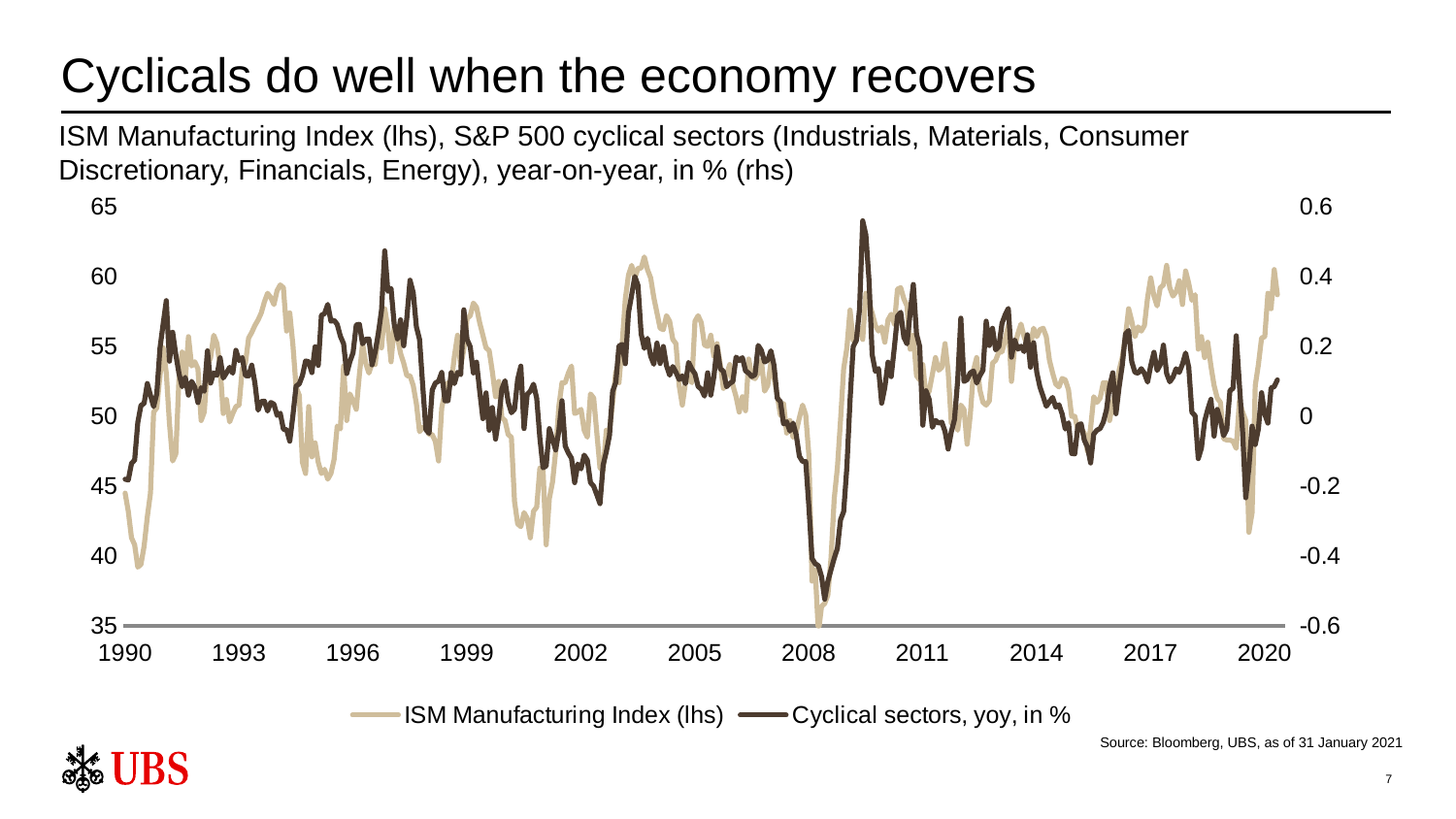

# Cyclicals do well when the economy recovers
ISM Manufacturing Index (lhs), S&P 500 cyclical sectors (Industrials, Materials, Consumer Discretionary, Financials, Energy), year-on-year, in % (rhs)

### Chart

| Category | ISM Manufacturing Index (lhs) | Cyclical sectors, yoy, in % |
|---|---|---|
| 33144 | 44.5 | -0.18013819880019877 |
| 33177 | 43.2 | -0.18239874857045224 |
| 33207 | 41.3 | -0.13531361866331781 |
| 33238 | 40.8 | -0.12522095956376245 |
| 33269 | 39.2 | -0.017665926433795054 |
| 33297 | 39.4 | 0.031093304828994306 |
| 33326 | 40.7 | 0.03697002917682557 |
| 33358 | 42.8 | 0.09375527614426726 |
| 33389 | 44.5 | 0.059996829121349515 |
| 33417 | 50.3 | 0.027878607403187594 |
| 33450 | 50.6 | 0.06475521049210875 |
| 33480 | 52.9 | 0.1949907037072447 |
| 33511 | 54.9 | 0.263948095172841 |
| 33542 | 53.1 | 0.3311319544328075 |
| 33571 | 49.5 | 0.15768036737864777 |
| 33603 | 46.8 | 0.24059007589038717 |
| 33634 | 47.3 | 0.17634341413951615 |
| 33662 | 52.7 | 0.1231478457473687 |
| 33694 | 54.6 | 0.0846499989652838 |
| 33724 | 52.6 | 0.11138797052425153 |
| 33753 | 55.7 | 0.06067596155687016 |
| 33785 | 53.6 | 0.1000394758752523 |
| 33816 | 53.9 | 0.08362369843771389 |
| 33847 | 53.4 | 0.03946936355197539 |
| 33877 | 49.7 | 0.08173617646383735 |
| 33907 | 50.3 | 0.07155032096947411 |
| 33938 | 53.6 | 0.18745567845612165 |
| 33969 | 54.2 | 0.09500889606965734 |
| 33998 | 55.8 | 0.1241198784712787 |
| 34026 | 55.2 | 0.1173428173009925 |
| 34059 | 53.5 | 0.16757575821815696 |
| 34089 | 50.2 | 0.10968320809160148 |
| 34120 | 51.2 | 0.12407610425833049 |
| 34150 | 49.6 | 0.14015093134943468 |
| 34180 | 50.2 | 0.12326209034986824 |
| 34212 | 50.7 | 0.18891766593048187 |
| 34242 | 50.8 | 0.15974986185201367 |
| 34271 | 53.4 | 0.16809717395063273 |
| 34303 | 53.8 | 0.11644769815226841 |
| 34334 | 55.6 | 0.11575309131547629 |
| 34365 | 56.0 | 0.1463955309780276 |
| 34393 | 56.5 | 0.09507926826490953 |
| 34424 | 56.9 | 0.017429710335995496 |
| 34453 | 57.4 | 0.04231423561341319 |
| 34485 | 58.2 | 0.04318570983263914 |
| 34515 | 58.8 | 0.015134152986969962 |
| 34544 | 58.5 | 0.03955076378028499 |
| 34577 | 58.0 | 0.03460235428339975 |
| 34607 | 59.0 | 0.0025413952351323044 |
| 34638 | 59.4 | 0.00870869022063303 |
| 34668 | 59.2 | -0.036991124084578386 |
| 34698 | 56.1 | -0.03838368452522789 |
| 34730 | 57.4 | -0.07130053558691796 |
| 34758 | 55.1 | 0.002446452190576931 |
| 34789 | 52.1 | 0.08628118457876033 |
| 34817 | 51.5 | 0.09288463527545932 |
| 34850 | 46.7 | 0.11672307772527368 |
| 34880 | 45.9 | 0.15844702979093195 |
| 34911 | 50.7 | 0.15610623232197107 |
| 34942 | 47.1 | 0.12511720270483284 |
| 34971 | 48.1 | 0.19906670554746397 |
| 35003 | 46.7 | 0.14567592983221478 |
| 35033 | 45.9 | 0.2890331858411568 |
| 35062 | 46.2 | 0.29403400000000013 |
| 35095 | 45.5 | 0.3202088699851864 |
| 35124 | 45.9 | 0.2722046111901555 |
| 35153 | 46.9 | 0.27464516216177737 |
| 35185 | 49.3 | 0.26298096054089126 |
| 35216 | 49.1 | 0.2291814411944506 |
| 35244 | 53.6 | 0.20778829044100688 |
| 35277 | 49.7 | 0.12252503371402002 |
| 35307 | 51.6 | 0.15676662384795348 |
| 35338 | 51.1 | 0.18175474115207302 |
| 35369 | 50.5 | 0.26142471109335697 |
| 35398 | 53.0 | 0.2632821879867788 |
| 35430 | 55.2 | 0.20733303761724953 |
| 35461 | 53.8 | 0.22044434594217255 |
| 35489 | 53.1 | 0.22115227816252658 |
| 35520 | 53.8 | 0.14729589796075881 |
| 35550 | 53.7 | 0.18548969322724163 |
| 35580 | 56.1 | 0.2376593343253821 |
| 35611 | 54.9 | 0.30417827936199426 |
| 35642 | 57.7 | 0.47359320447183095 |
| 35671 | 56.3 | 0.35788635891359943 |
| 35703 | 53.9 | 0.36590242780952953 |
| 35734 | 56.4 | 0.262799367703636 |
| 35762 | 55.7 | 0.22170136759857195 |
| 35795 | 54.5 | 0.27605934725698167 |
| 35825 | 53.8 | 0.2019707904335899 |
| 35853 | 52.9 | 0.28230192082077243 |
| 35885 | 52.9 | 0.3895214845651538 |
| 35915 | 52.2 | 0.353472668082752 |
| 35944 | 50.9 | 0.2557262667745319 |
| 35976 | 48.9 | 0.22024144958667735 |
| 36007 | 49.2 | 0.08848905686033359 |
| 36038 | 49.3 | -0.03830722081859628 |
| 36068 | 48.7 | -0.04870581452104594 |
| 36098 | 48.7 | 0.07512034969188952 |
| 36129 | 48.2 | 0.09511602764971516 |
| 36160 | 46.8 | 0.10061657508645805 |
| 36189 | 50.6 | 0.12549406681456254 |
| 36217 | 51.7 | 0.044525932285819136 |
| 36250 | 52.4 | 0.04468561637762947 |
| 36280 | 52.3 | 0.1248973964889788 |
| 36311 | 54.3 | 0.09359002780976078 |
| 36341 | 55.8 | 0.12593180204719867 |
| 36371 | 53.6 | 0.11940533902661965 |
| 36403 | 54.8 | 0.30481049644383074 |
| 36433 | 57.0 | 0.21989251053384118 |
| 36462 | 57.2 | 0.19915385550014397 |
| 36494 | 58.1 | 0.12419246829419528 |
| 36525 | 57.8 | 0.15493221820844028 |
| 36556 | 56.7 | 0.072497547358779 |
| 36585 | 55.8 | -0.006631266316904916 |
| 36616 | 54.9 | 0.06692631086743739 |
| 36644 | 54.7 | -0.03983683217008627 |
| 36677 | 53.2 | 0.02493247300590329 |
| 36707 | 51.4 | -0.0653831531731115 |
| 36738 | 52.5 | -0.006166816940074593 |
| 36769 | 49.9 | 0.07794655413960916 |
| 36798 | 49.7 | 0.10175744583489887 |
| 36830 | 48.7 | 0.04140085641521796 |
| 36860 | 48.5 | 0.010202935969709781 |
| 36889 | 43.9 | 0.020130041655410436 |
| 36922 | 42.3 | 0.10571848099264503 |
| 36950 | 42.1 | 0.14356133506291524 |
| 36980 | 43.1 | -0.035016970368867084 |
| 37011 | 42.7 | 0.0625629858808443 |
| 37042 | 41.3 | 0.07209059034665222 |
| 37071 | 43.2 | 0.09187154752409721 |
| 37103 | 43.5 | 0.05161869403212127 |
| 37134 | 46.3 | -0.06240511204035848 |
| 37162 | 46.2 | -0.14742220977074016 |
| 37195 | 40.8 | -0.1422833460548123 |
| 37225 | 44.1 | -0.03527918948269826 |
| 37256 | 45.3 | -0.06611184899064881 |
| 37287 | 47.5 | -0.09639143177767906 |
| 37315 | 50.7 | -0.04169592541844758 |
| 37344 | 52.4 | 0.04452260154920773 |
| 37376 | 52.4 | -0.08512742667050288 |
| 37407 | 53.1 | -0.10512089889610454 |
| 37435 | 53.6 | -0.11993758387476183 |
| 37468 | 50.2 | -0.18998667159101756 |
| 37498 | 50.3 | -0.13691278277418906 |
| 37529 | 50.5 | -0.15064193698764716 |
| 37560 | 49.0 | -0.11108452767608712 |
| 37589 | 48.5 | -0.1255700964647174 |
| 37621 | 51.6 | -0.1898351893914949 |
| 37652 | 51.3 | -0.20029077876300683 |
| 37680 | 48.8 | -0.22501602737559023 |
| 37711 | 46.3 | -0.24998600749998 |
| 37741 | 46.1 | -0.13961501200454918 |
| 37771 | 49.0 | -0.10184688160499211 |
| 37802 | 49.0 | -0.05440628515185597 |
| 37833 | 51.0 | 0.07195960026752224 |
| 37862 | 53.2 | 0.09707444240610208 |
| 37894 | 52.4 | 0.20132824857532916 |
| 37925 | 55.2 | 0.2053952745260701 |
| 37953 | 58.4 | 0.15051484243585111 |
| 37986 | 60.1 | 0.2962841775905434 |
| 38016 | 60.8 | 0.34706367326230336 |
| 38044 | 59.9 | 0.40006016265403255 |
| 38077 | 60.6 | 0.3747148248438197 |
| 38107 | 60.6 | 0.2355579054556851 |
| 38138 | 61.4 | 0.1943689592379887 |
| 38168 | 60.5 | 0.2228510887445283 |
| 38198 | 59.9 | 0.17182823506008527 |
| 38230 | 58.5 | 0.14909702175596706 |
| 38260 | 57.4 | 0.20948730666907145 |
| 38289 | 56.3 | 0.15136453235454073 |
| 38321 | 56.2 | 0.19989520565889451 |
| 38352 | 57.2 | 0.1448483127455158 |
| 38383 | 56.8 | 0.11770752414805052 |
| 38411 | 55.5 | 0.14251950981821526 |
| 38442 | 55.2 | 0.12598971702429607 |
| 38471 | 52.2 | 0.10515651002456594 |
| 38503 | 50.8 | 0.1158163863673678 |
| 38533 | 52.4 | 0.09337589299285609 |
| 38562 | 52.8 | 0.15424935954813446 |
| 38595 | 52.4 | 0.13519626239803917 |
| 38625 | 56.8 | 0.12179936471956698 |
| 38656 | 57.2 | 0.08538790208912905 |
| 38686 | 56.7 | 0.07763769545006305 |
| 38716 | 55.1 | 0.05778678076575927 |
| 38748 | 55.0 | 0.12454719047485319 |
| 38776 | 55.8 | 0.06061440507213267 |
| 38807 | 54.3 | 0.11362798946262864 |
| 38835 | 55.2 | 0.19894851344151765 |
| 38868 | 53.7 | 0.1363811541862694 |
| 38898 | 52.0 | 0.12867215694561063 |
| 38929 | 53.0 | 0.08463286361500133 |
| 38960 | 53.7 | 0.09387660921257979 |
| 38989 | 52.2 | 0.09997407759440069 |
| 39021 | 51.4 | 0.16944289579962213 |
| 39051 | 50.3 | 0.15941517486585255 |
| 39080 | 51.4 | 0.1678630051327481 |
| 39113 | 50.4 | 0.13011830071479835 |
| 39141 | 54.1 | 0.123248288657966 |
| 39171 | 52.8 | 0.11368865030674846 |
| 39202 | 52.7 | 0.11912323196076668 |
| 39233 | 53.1 | 0.2028179435794666 |
| 39262 | 54.0 | 0.18854155119535898 |
| 39294 | 51.8 | 0.15553542152040722 |
| 39325 | 52.2 | 0.1604443320524762 |
| 39353 | 53.8 | 0.18761254456462617 |
| 39386 | 52.8 | 0.14560126508685833 |
| 39416 | 51.5 | 0.05195778887673774 |
| 39447 | 50.1 | 0.042326891435901626 |
| 39478 | 50.9 | -0.021748016881366294 |
| 39507 | 48.8 | -0.015723305896944484 |
| 39538 | 49.7 | -0.04227589002604426 |
| 39568 | 48.5 | -0.019559327287399175 |
| 39598 | 48.9 | -0.052807496911317586 |
| 39629 | 49.9 | -0.11421139626825849 |
| 39660 | 50.8 | -0.12945845178978133 |
| 39689 | 50.1 | -0.1296485670550216 |
| 39721 | 47.2 | -0.2586726231059642 |
| 39752 | 38.2 | -0.40719520116925834 |
| 39780 | 39.0 | -0.4220222816447048 |
| 39813 | 34.5 | -0.42780013270263906 |
| 39843 | 36.4 | -0.45896742352801667 |
| 39871 | 36.6 | -0.5236066005693305 |
| 39903 | 37.2 | -0.4727540500736377 |
| 39933 | 39.9 | -0.4387642194883983 |
| 39962 | 44.1 | -0.4065250100126647 |
| 39994 | 46.3 | -0.3784651742312125 |
| 40025 | 49.7 | -0.2965933459959562 |
| 40056 | 53.4 | -0.27290392631757654 |
| 40086 | 54.9 | -0.14494265574918164 |
| 40116 | 57.6 | 0.04478174144558311 |
| 40147 | 55.4 | 0.19966251610929286 |
| 40178 | 55.8 | 0.21718801140879984 |
| 40207 | 56.3 | 0.3069135390139024 |
| 40235 | 55.5 | 0.5595724625483924 |
| 40268 | 58.8 | 0.5194025205648178 |
| 40298 | 58.1 | 0.3898536410077116 |
| 40329 | 57.4 | 0.1769086399036972 |
| 40359 | 56.5 | 0.12888397394872575 |
| 40389 | 56.1 | 0.136666114996995 |
| 40421 | 56.4 | 0.03762915431326275 |
| 40451 | 55.3 | 0.082835986225829 |
| 40480 | 56.9 | 0.1547089526556431 |
| 40512 | 57.3 | 0.11366421417089145 |
| 40543 | 56.6 | 0.19682467732022135 |
| 40574 | 59.1 | 0.2866347489977481 |
| 40602 | 59.2 | 0.29770271766263323 |
| 40633 | 58.4 | 0.22578748140502292 |
| 40662 | 57.9 | 0.20743598159343923 |
| 40694 | 54.8 | 0.29718462389872524 |
| 40724 | 55.8 | 0.3772927157830286 |
| 40753 | 52.9 | 0.2355102983554327 |
| 40786 | 52.6 | 0.20004939161381863 |
| 40816 | 53.7 | -0.025547292940241495 |
| 40847 | 51.4 | 0.07313561825504866 |
| 40877 | 51.8 | 0.04838762508393546 |
| 40907 | 53.0 | -0.031543015829506915 |
| 40939 | 54.2 | -0.011845707986905651 |
| 40968 | 53.3 | -0.0193786529232447 |
| 40998 | 53.5 | -0.016592284622783393 |
| 41029 | 55.2 | -0.043252069596428466 |
| 41060 | 53.2 | -0.09370316566573211 |
| 41089 | 49.5 | -0.04392297867446315 |
| 41121 | 49.6 | -0.009520666918695242 |
| 41152 | 49.0 | 0.10311397045110349 |
| 41180 | 50.8 | 0.2808317467253292 |
| 41213 | 50.5 | 0.09959883483035181 |
| 41243 | 48.0 | 0.1050447780281516 |
| 41274 | 50.1 | 0.12459996512112803 |
| 41305 | 53.3 | 0.12968148452491324 |
| 41333 | 54.2 | 0.09523131891635006 |
| 41362 | 51.9 | 0.11623673952671809 |
| 41394 | 51.0 | 0.1318433473861067 |
| 41425 | 50.8 | 0.2721203426100769 |
| 41453 | 51.1 | 0.20260181906497987 |
| 41486 | 53.8 | 0.2519384422626627 |
| 41516 | 54.0 | 0.19040216707941626 |
| 41547 | 54.6 | 0.19928221614384722 |
| 41578 | 54.6 | 0.26616165467248654 |
| 41607 | 55.5 | 0.2905803882888802 |
| 41639 | 56.5 | 0.30881930823467774 |
| 41670 | 52.5 | 0.16913680551740584 |
| 41698 | 55.0 | 0.21857140929102004 |
| 41729 | 55.9 | 0.19218946293177952 |
| 41759 | 56.6 | 0.20052627252894162 |
| 41789 | 55.7 | 0.1850735067934388 |
| 41820 | 55.0 | 0.2333695368338593 |
| 41851 | 55.1 | 0.14069051378248965 |
| 41880 | 56.3 | 0.21047336652303805 |
| 41912 | 55.7 | 0.12563490974368263 |
| 41943 | 56.2 | 0.08367063282391896 |
| 41971 | 56.3 | 0.05693173853915767 |
| 42004 | 55.7 | 0.02874516449248099 |
| 42034 | 54.0 | 0.041777122225817864 |
| 42062 | 53.1 | 0.054093824270239343 |
| 42094 | 52.3 | 0.026346507241180372 |
| 42124 | 52.1 | 0.03303395490471006 |
| 42153 | 52.7 | 0.0066919328546353185 |
| 42185 | 52.6 | -0.03652747768161746 |
| 42216 | 51.9 | -0.018642109403536833 |
| 42247 | 50.0 | -0.10640248475722625 |
| 42277 | 50.0 | -0.10744667502474348 |
| 42307 | 49.0 | -0.025188884972206393 |
| 42338 | 49.1 | -0.02156264134869179 |
| 42369 | 48.8 | -0.06831064796786002 |
| 42398 | 47.5 | -0.08807963118897355 |
| 42429 | 49.2 | -0.13371215835309558 |
| 42460 | 51.4 | -0.05044080417395902 |
| 42489 | 51.0 | -0.03985562767152673 |
| 42521 | 51.3 | -0.034829562634095756 |
| 42551 | 52.4 | -0.016757920483357114 |
| 42580 | 52.4 | 0.017909142879663165 |
| 42613 | 49.7 | 0.08506336723793773 |
| 42643 | 51.0 | 0.12478777794170237 |
| 42674 | 51.8 | 0.007472283761909226 |
| 42704 | 53.3 | 0.08375327110723108 |
| 42734 | 54.2 | 0.14599042708985177 |
| 42766 | 55.7 | 0.2355997080838912 |
| 42794 | 57.7 | 0.2454253750629498 |
| 42825 | 56.8 | 0.15609997040293266 |
| 42853 | 55.7 | 0.12598004690015663 |
| 42886 | 56.4 | 0.1233151380762314 |
| 42916 | 56.1 | 0.1363355708780496 |
| 42947 | 56.5 | 0.12261989927307027 |
| 42978 | 58.5 | 0.09797618458891111 |
| 43007 | 59.9 | 0.1454644145496755 |
| 43039 | 58.6 | 0.1831211390587708 |
| 43069 | 57.9 | 0.13134895684978387 |
| 43098 | 59.2 | 0.14773970336277986 |
| 43131 | 59.4 | 0.2035559492952066 |
| 43159 | 60.8 | 0.12258528408070424 |
| 43189 | 59.2 | 0.09886828750246779 |
| 43220 | 58.6 | 0.11173089629169519 |
| 43251 | 58.9 | 0.13605720672496435 |
| 43280 | 59.7 | 0.12560899142870774 |
| 43312 | 58.0 | 0.14894985351503665 |
| 43343 | 60.4 | 0.18119040807963516 |
| 43371 | 59.5 | 0.13991351601334112 |
| 43404 | 58.3 | 0.011390454991687227 |
| 43434 | 58.7 | 0.001548223114270053 |
| 43465 | 54.8 | -0.12115840896571295 |
| 43496 | 55.7 | -0.09113355439989612 |
| 43524 | 54.2 | -0.014922697523445883 |
| 43553 | 55.3 | 0.019456781499735065 |
| 43585 | 53.6 | 0.04846900781391872 |
| 43616 | 52.2 | -0.05664580838528155 |
| 43644 | 51.3 | 0.019706603217185092 |
| 43677 | 51.0 | -0.01061661338166997 |
| 43707 | 48.4 | -0.05558369657292117 |
| 43738 | 48.3 | -0.03692351220402823 |
| 43769 | 48.3 | 0.07359359232133533 |
| 43798 | 48.2 | 0.08004631751319002 |
| 43830 | 47.7 | 0.23060037396937982 |
| 43861 | 51.1 | 0.08918779383048259 |
| 43889 | 50.3 | -0.04387221586582013 |
| 43921 | 49.7 | -0.2332785863011786 |
| 43951 | 41.7 | -0.14758720312013374 |
| 43980 | 43.1 | -0.02821247249345682 |
| 44012 | 52.2 | -0.08098204513543328 |
| 44043 | 53.7 | -0.03595075036867201 |
| 44074 | 55.6 | 0.0675750743542951 |
| 44104 | 55.7 | 0.00580551812251473 |
| 44134 | 58.8 | -0.019416819758673376 |
| 44165 | 57.7 | 0.08117256796111305 |
| 44196 | 60.5 | 0.08481675164403013 |
| 44225 | 58.7 | 0.10416852140057431 |
Source: Bloomberg, UBS, as of 31 January 2021